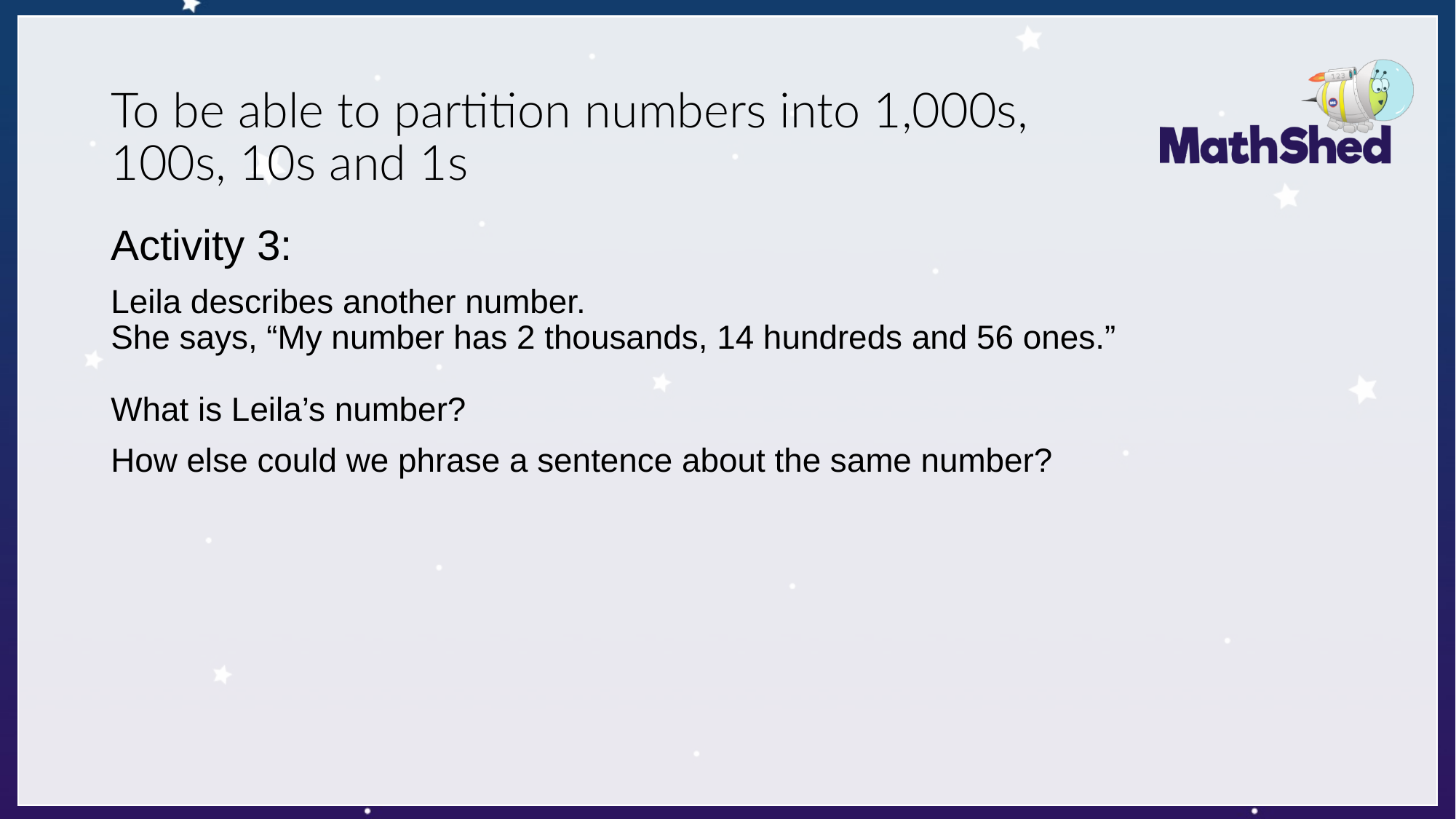

# To be able to partition numbers into 1,000s, 100s, 10s and 1s
Activity 3:
Leila describes another number.
She says, “My number has 2 thousands, 14 hundreds and 56 ones.”
What is Leila’s number?
How else could we phrase a sentence about the same number?